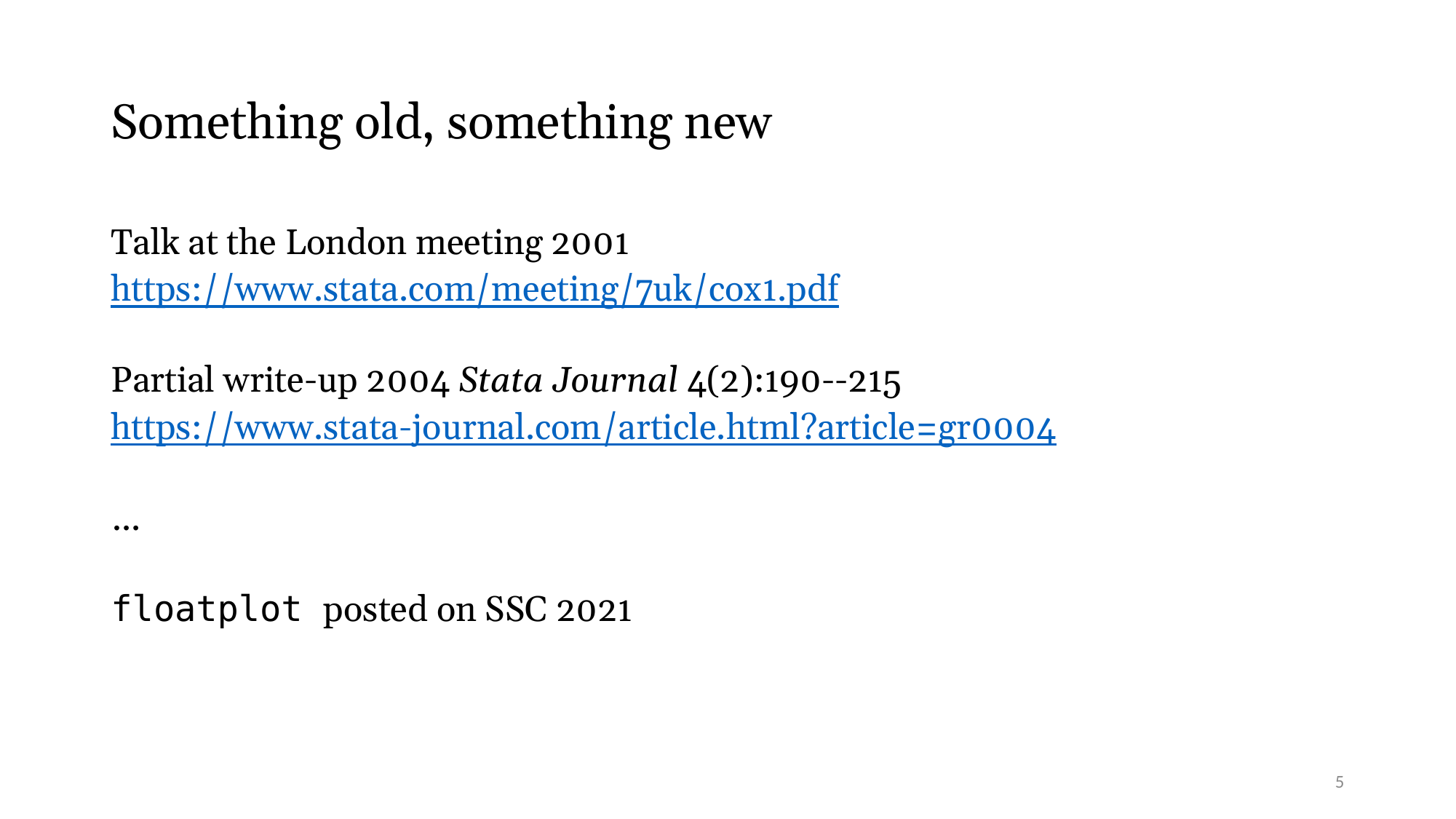

# Something old, something new
Talk at the London meeting 2001
https://www.stata.com/meeting/7uk/cox1.pdf

Partial write-up 2004 Stata Journal 4(2):190--215
https://www.stata-journal.com/article.html?article=gr0004

…

floatplot posted on SSC 2021

5